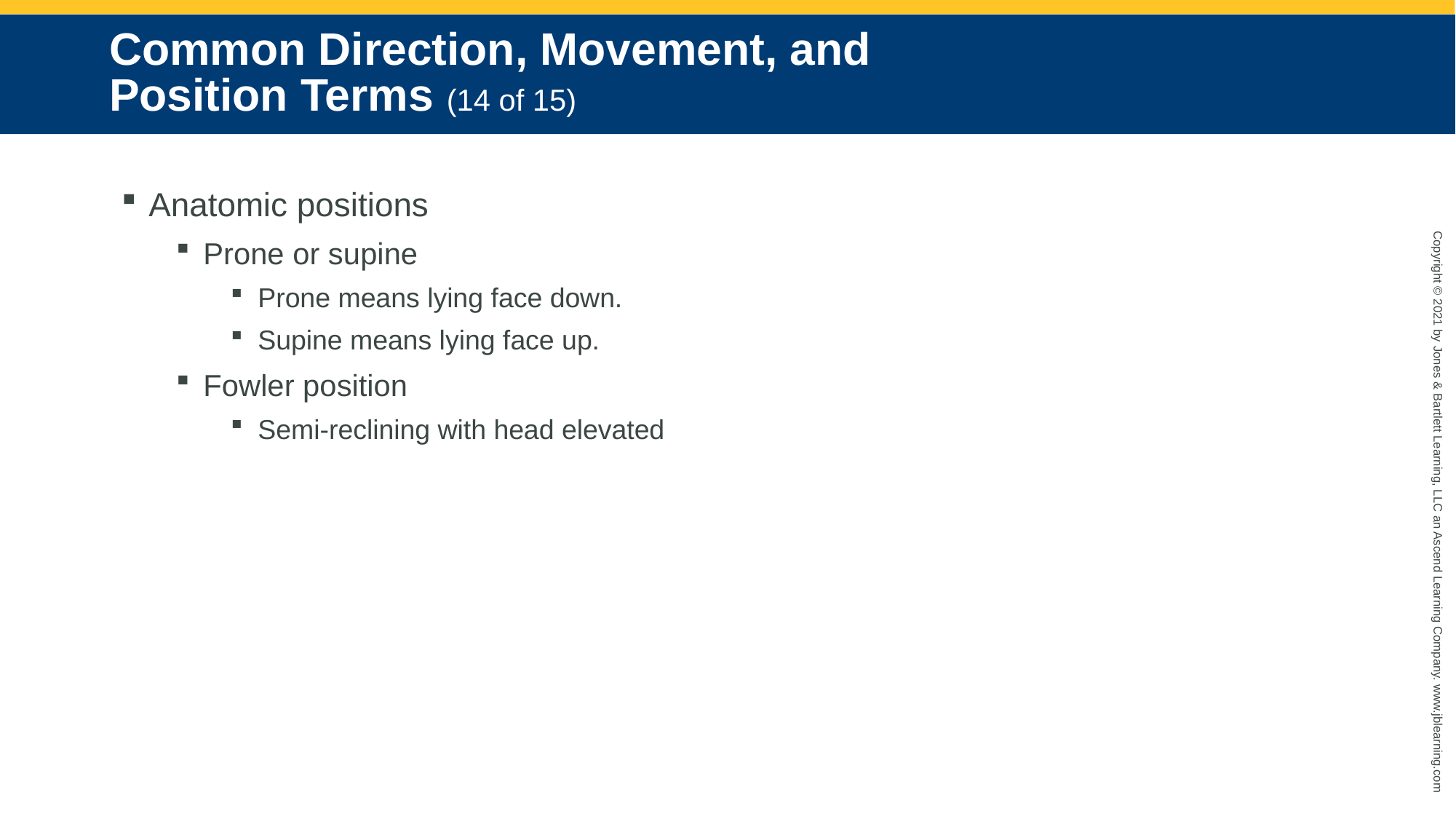

# Common Direction, Movement, and Position Terms (14 of 15)
Anatomic positions
Prone or supine
Prone means lying face down.
Supine means lying face up.
Fowler position
Semi-reclining with head elevated